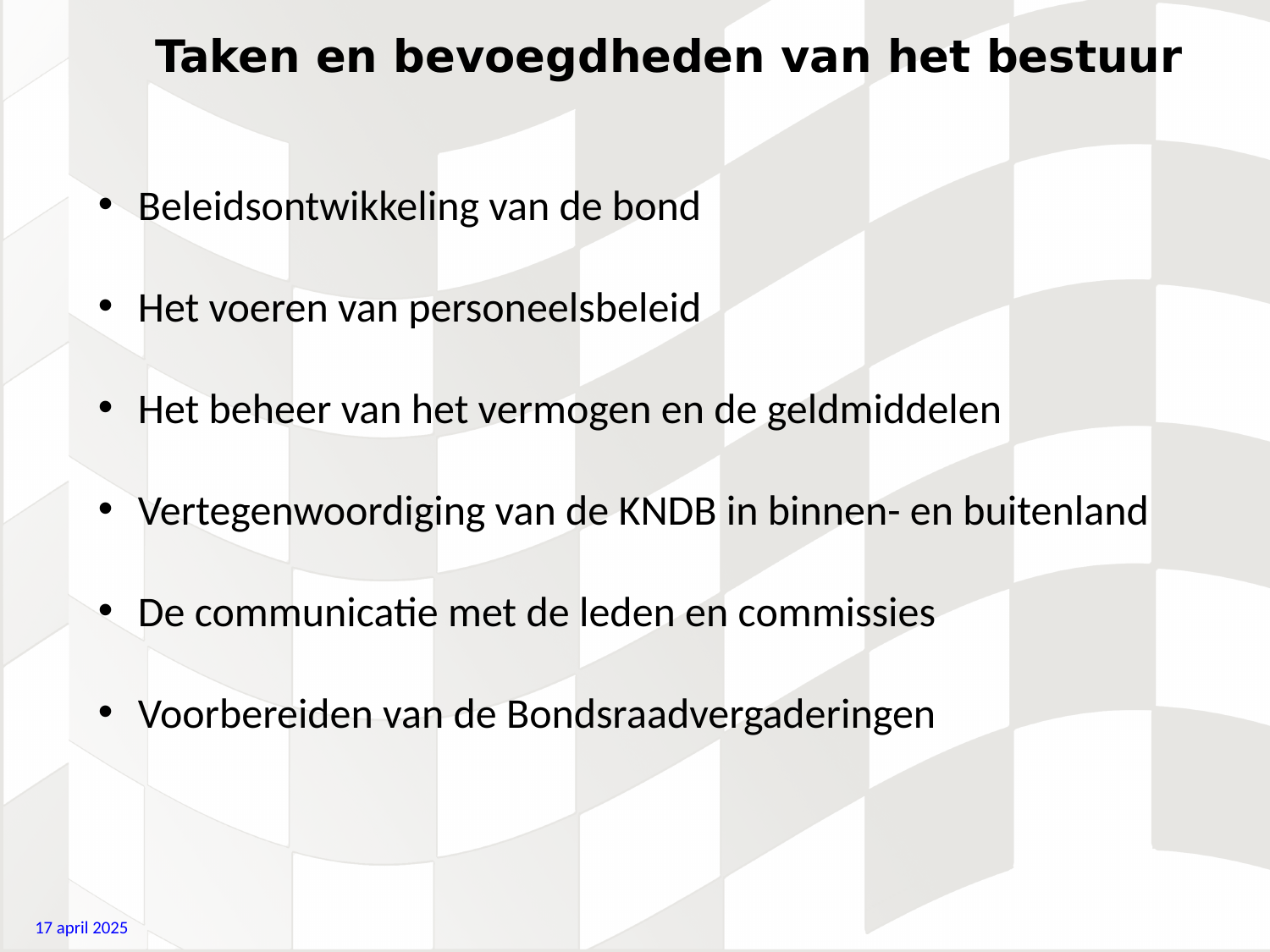

# Taken en bevoegdheden van het bestuur

Beleidsontwikkeling van de bond
Het voeren van personeelsbeleid
Het beheer van het vermogen en de geldmiddelen
Vertegenwoordiging van de KNDB in binnen- en buitenland
De communicatie met de leden en commissies
Voorbereiden van de Bondsraadvergaderingen

17 april 2025